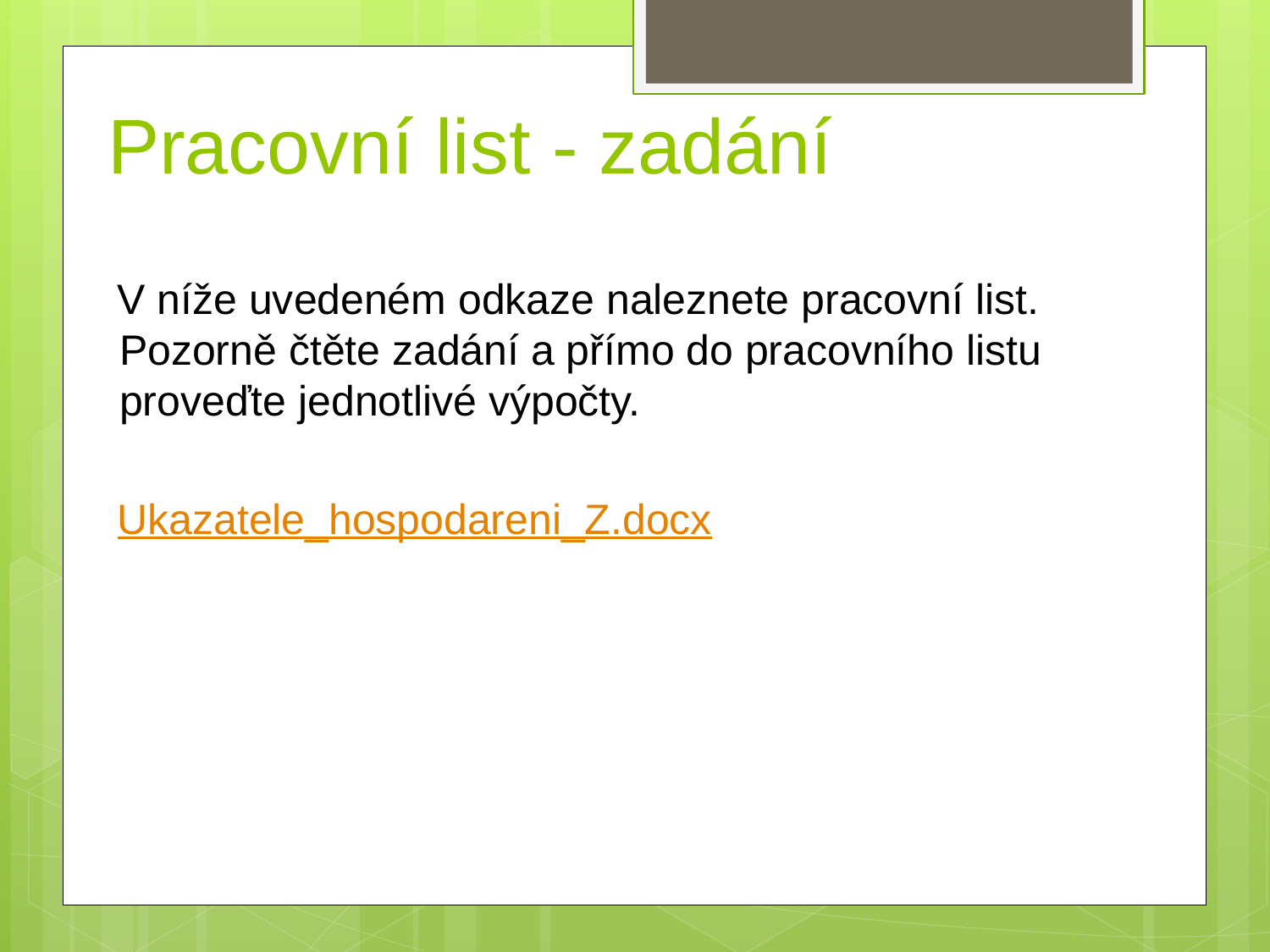

# Pracovní list - zadání

V níže uvedeném odkaze naleznete pracovní list. Pozorně čtěte zadání a přímo do pracovního listu proveďte jednotlivé výpočty.

Ukazatele_hospodareni_Z.docx